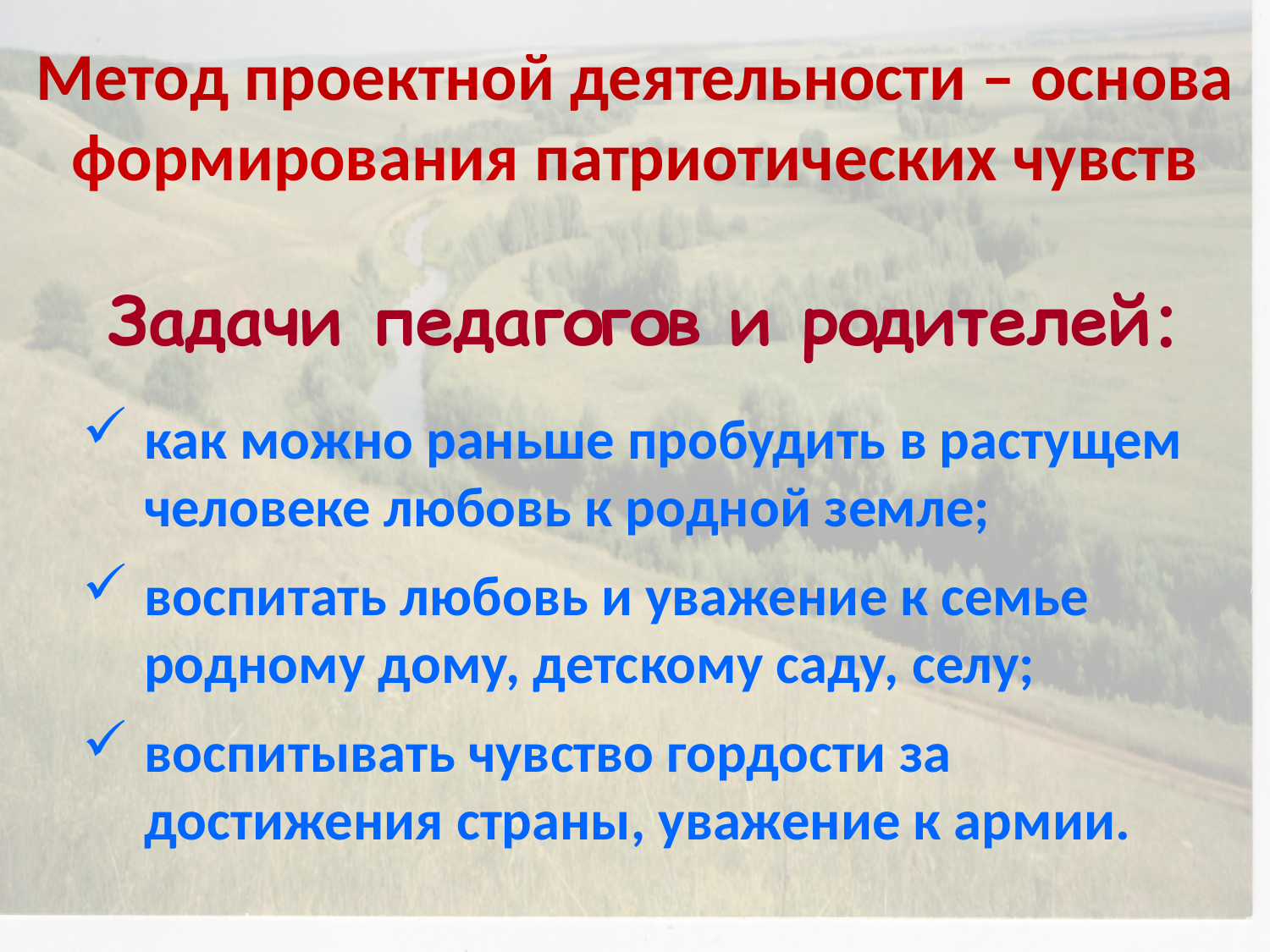

Метод проектной деятельности – основа формирования патриотических чувств
Задачи педагогов и родителей:
как можно раньше пробудить в растущем человеке любовь к родной земле;
воспитать любовь и уважение к семье родному дому, детскому саду, селу;
воспитывать чувство гордости за достижения страны, уважение к армии.